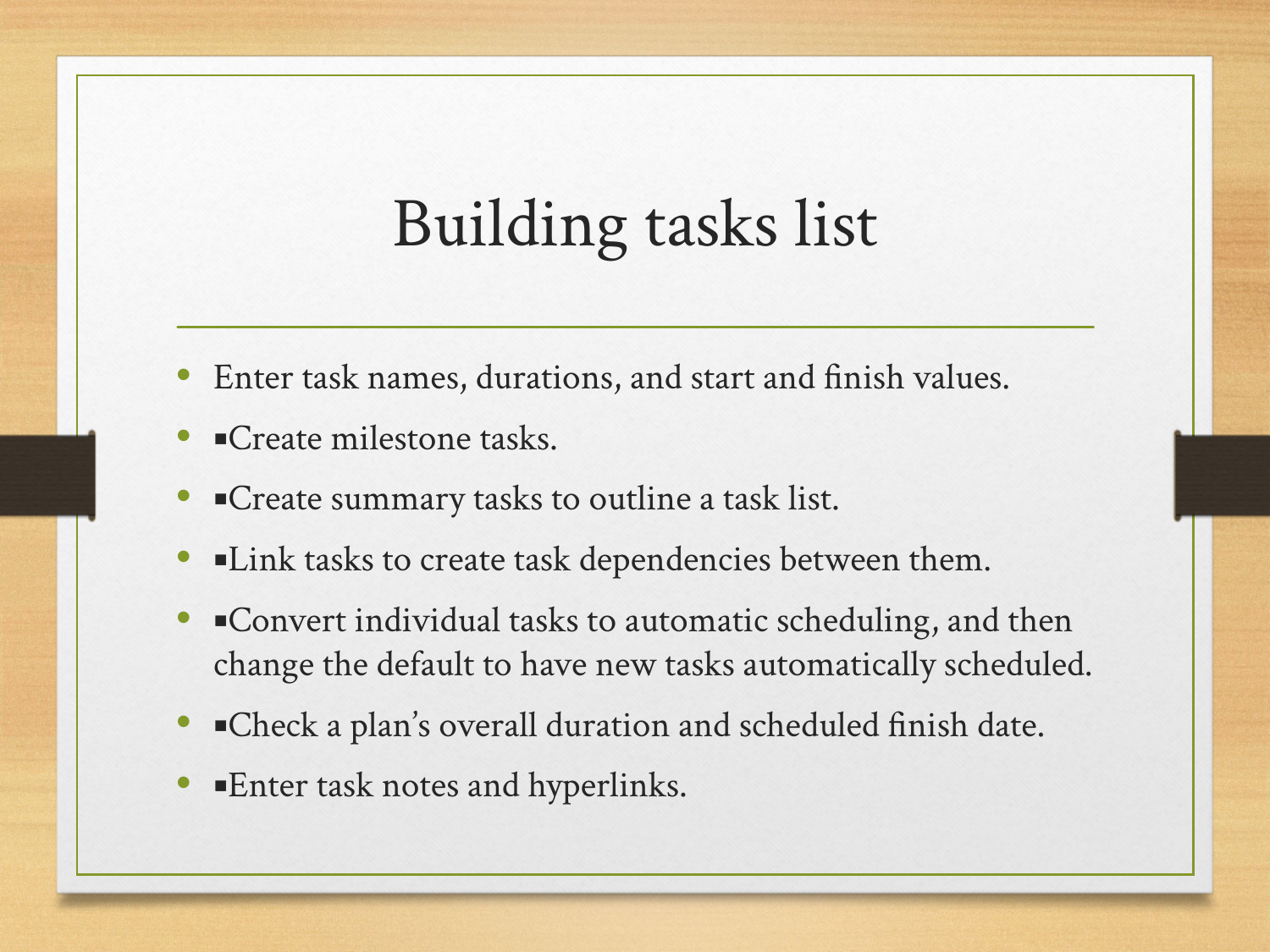

# Building tasks list
Enter task names, durations, and start and finish values.
▪Create milestone tasks.
▪Create summary tasks to outline a task list.
▪Link tasks to create task dependencies between them.
▪Convert individual tasks to automatic scheduling, and then change the default to have new tasks automatically scheduled.
▪Check a plan’s overall duration and scheduled finish date.
▪Enter task notes and hyperlinks.